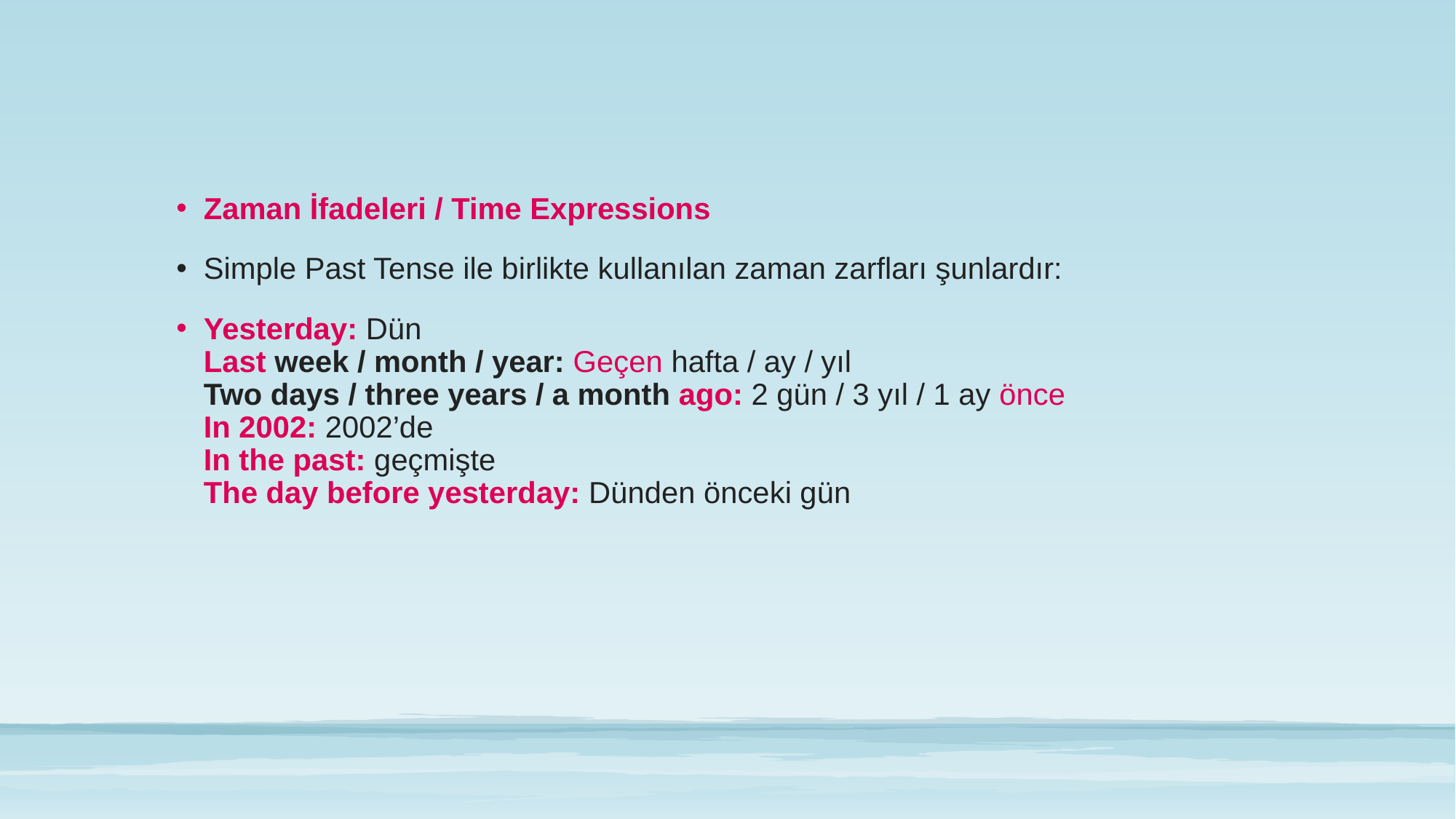

#
Zaman İfadeleri / Time Expressions
Simple Past Tense ile birlikte kullanılan zaman zarfları şunlardır:
Yesterday: Dün
Last week / month / year: Geçen hafta / ay / yıl
Two days / three years / a month ago: 2 gün / 3 yıl / 1 ay önce
In 2002: 2002’de
In the past: geçmişte
The day before yesterday: Dünden önceki gün